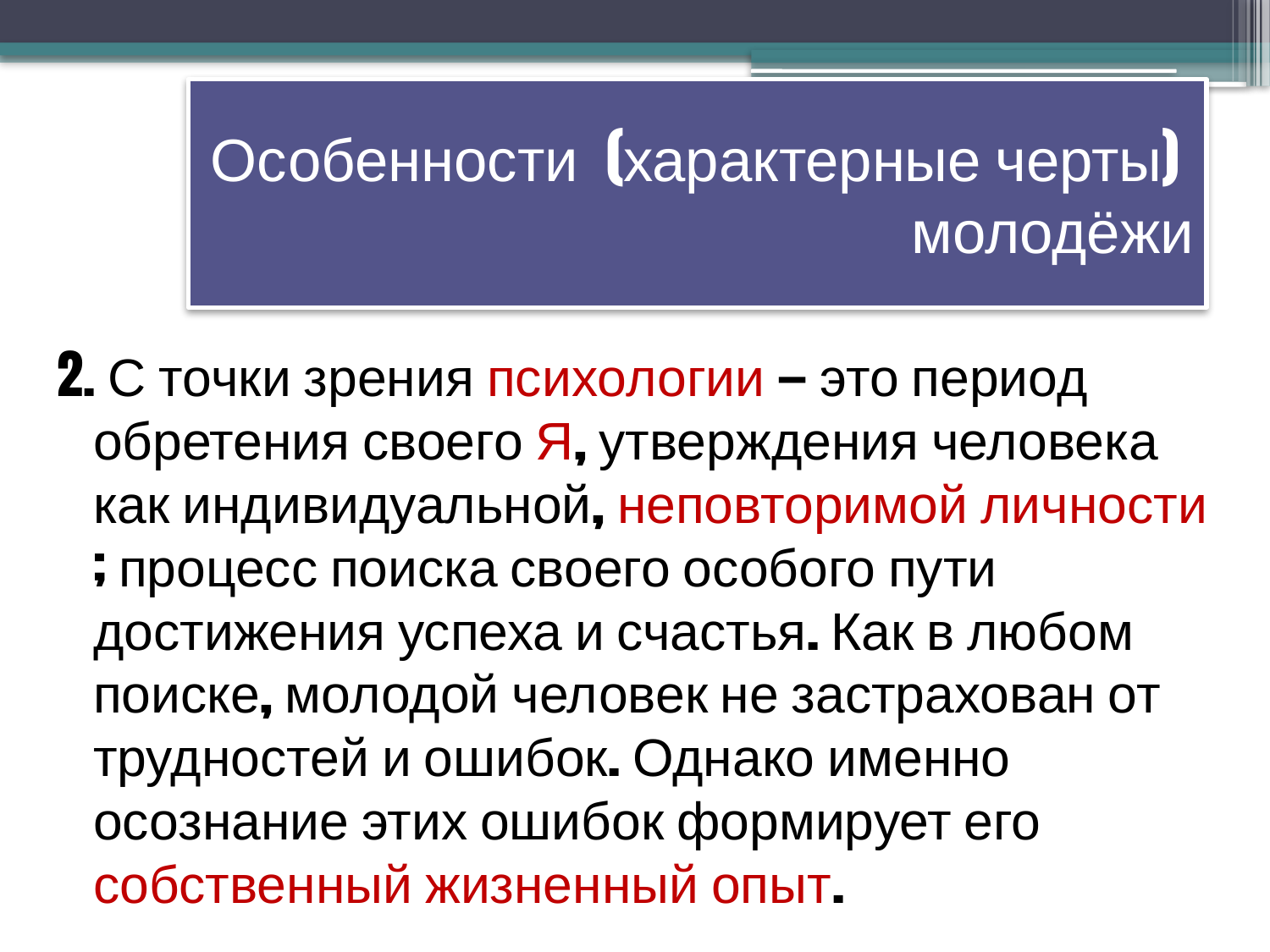

# Особенности  (характерные черты) молодёжи
2. С точки зрения психологии — это период обретения своего Я, утверждения человека как индивидуальной, неповторимой личности ; процесс поиска своего особого пути достижения успеха и счастья. Как в любом поиске, молодой человек не застрахован от трудностей и ошибок. Однако именно осознание этих ошибок формирует его собственный жизненный опыт.